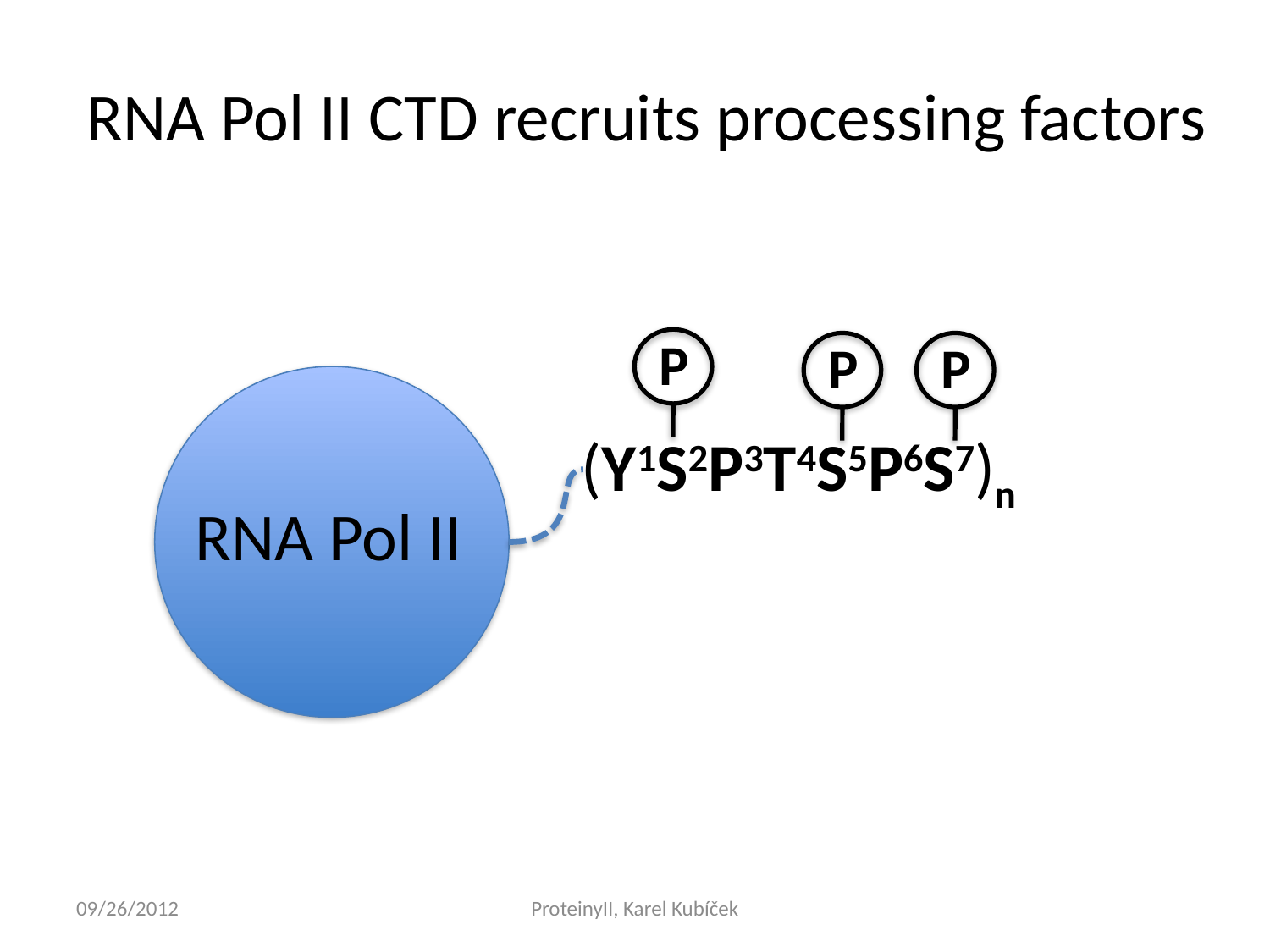

RNA Pol II CTD recruits processing factors
P

P

P

(Y1S2P3T4S5P6S7)n
RNA Pol II
09/26/2012
ProteinyII, Karel Kubíček